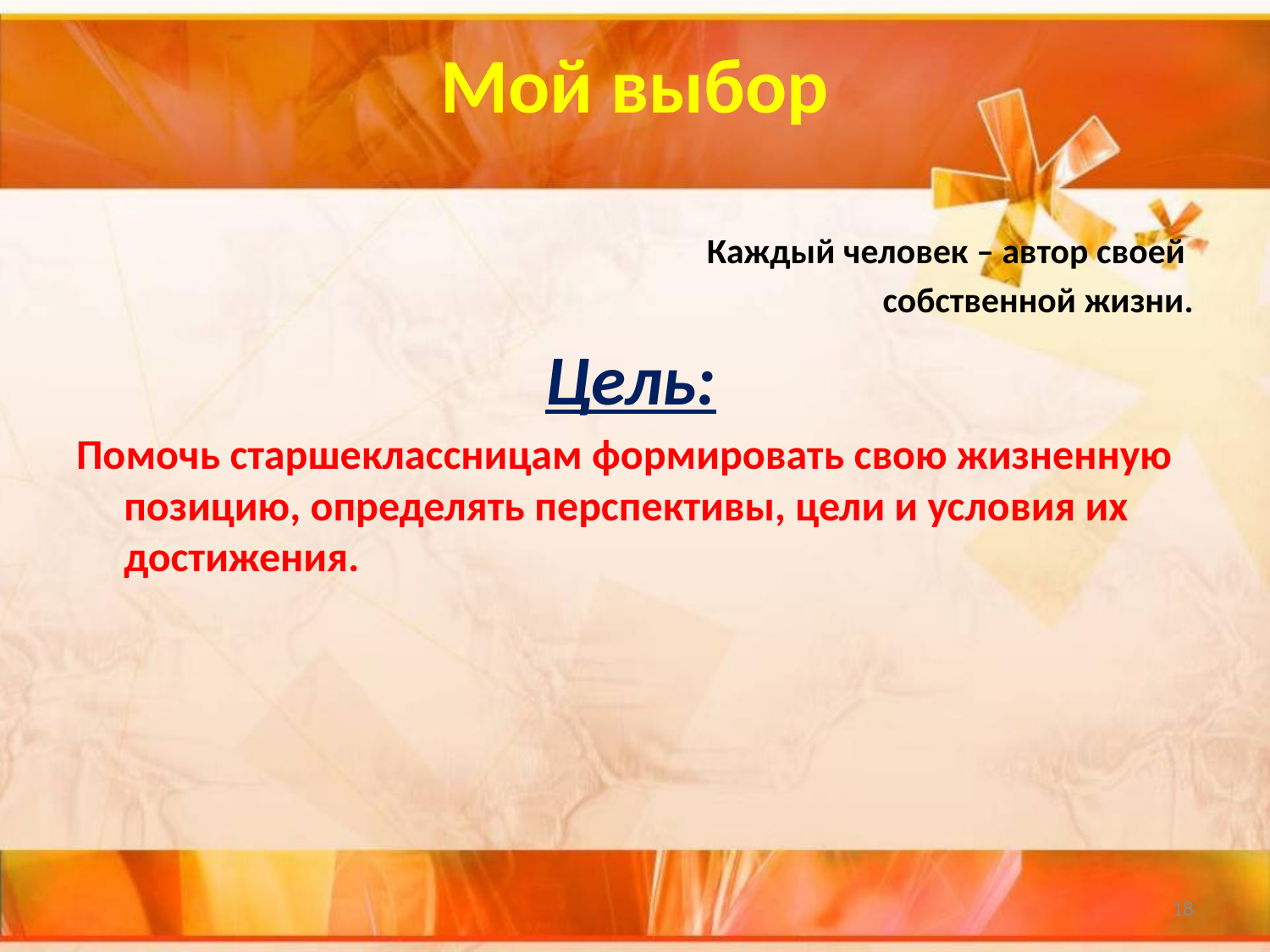

# Мой выбор
Каждый человек – автор своей
собственной жизни.
Цель:
Помочь старшеклассницам формировать свою жизненную позицию, определять перспективы, цели и условия их достижения.

18